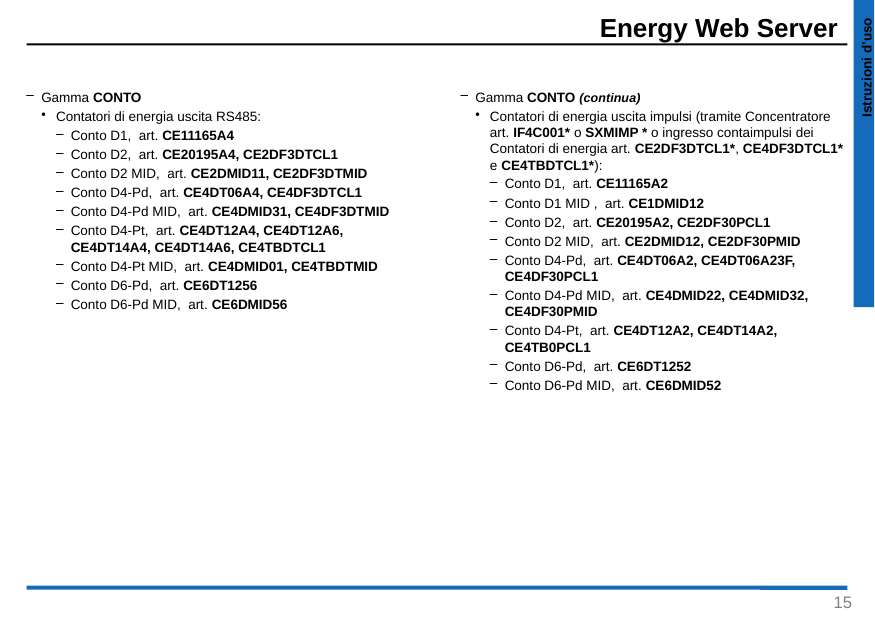

Gamma CONTO
Contatori di energia uscita RS485:
Conto D1,  art. CE11165A4
Conto D2,  art. CE20195A4, CE2DF3DTCL1
Conto D2 MID,  art. CE2DMID11, CE2DF3DTMID
Conto D4-Pd,  art. CE4DT06A4, CE4DF3DTCL1
Conto D4-Pd MID,  art. CE4DMID31, CE4DF3DTMID
Conto D4-Pt,  art. CE4DT12A4, CE4DT12A6, CE4DT14A4, CE4DT14A6, CE4TBDTCL1
Conto D4-Pt MID,  art. CE4DMID01, CE4TBDTMID
Conto D6-Pd,  art. CE6DT1256
Conto D6-Pd MID,  art. CE6DMID56

Gamma CONTO (continua)
Contatori di energia uscita impulsi (tramite Concentratore
art. IF4C001* o SXMIMP * o ingresso contaimpulsi dei
Contatori di energia art. CE2DF3DTCL1*, CE4DF3DTCL1*
e CE4TBDTCL1*):
Conto D1,  art. CE11165A2
Conto D1 MID ,  art. CE1DMID12
Conto D2,  art. CE20195A2, CE2DF30PCL1
Conto D2 MID,  art. CE2DMID12, CE2DF30PMID
Conto D4-Pd,  art. CE4DT06A2, CE4DT06A23F, CE4DF30PCL1
Conto D4-Pd MID,  art. CE4DMID22, CE4DMID32, CE4DF30PMID
Conto D4-Pt,  art. CE4DT12A2, CE4DT14A2, CE4TB0PCL1
Conto D6-Pd,  art. CE6DT1252
Conto D6-Pd MID,  art. CE6DMID52